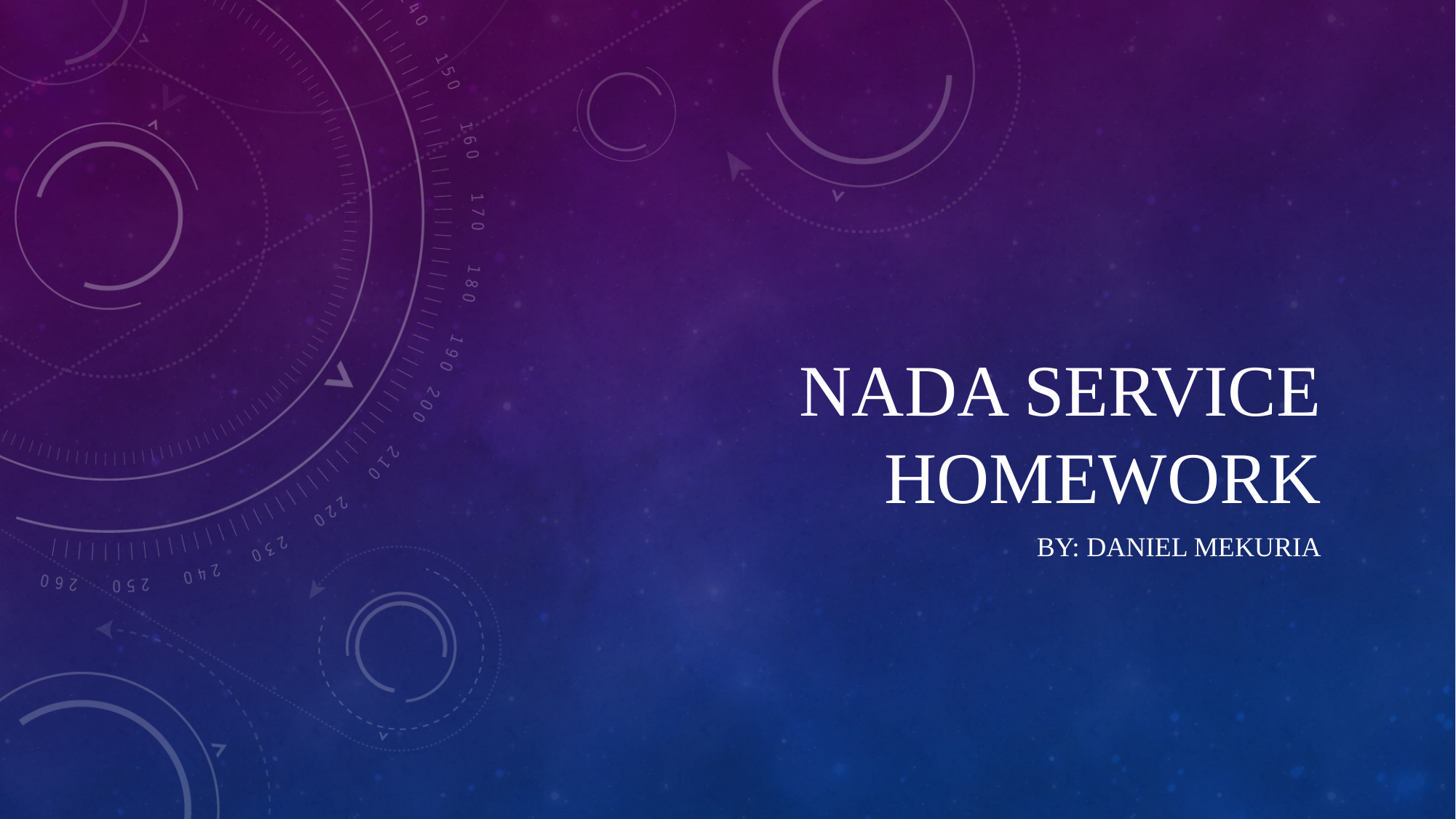

# NADA Service Homework
By: Daniel Mekuria